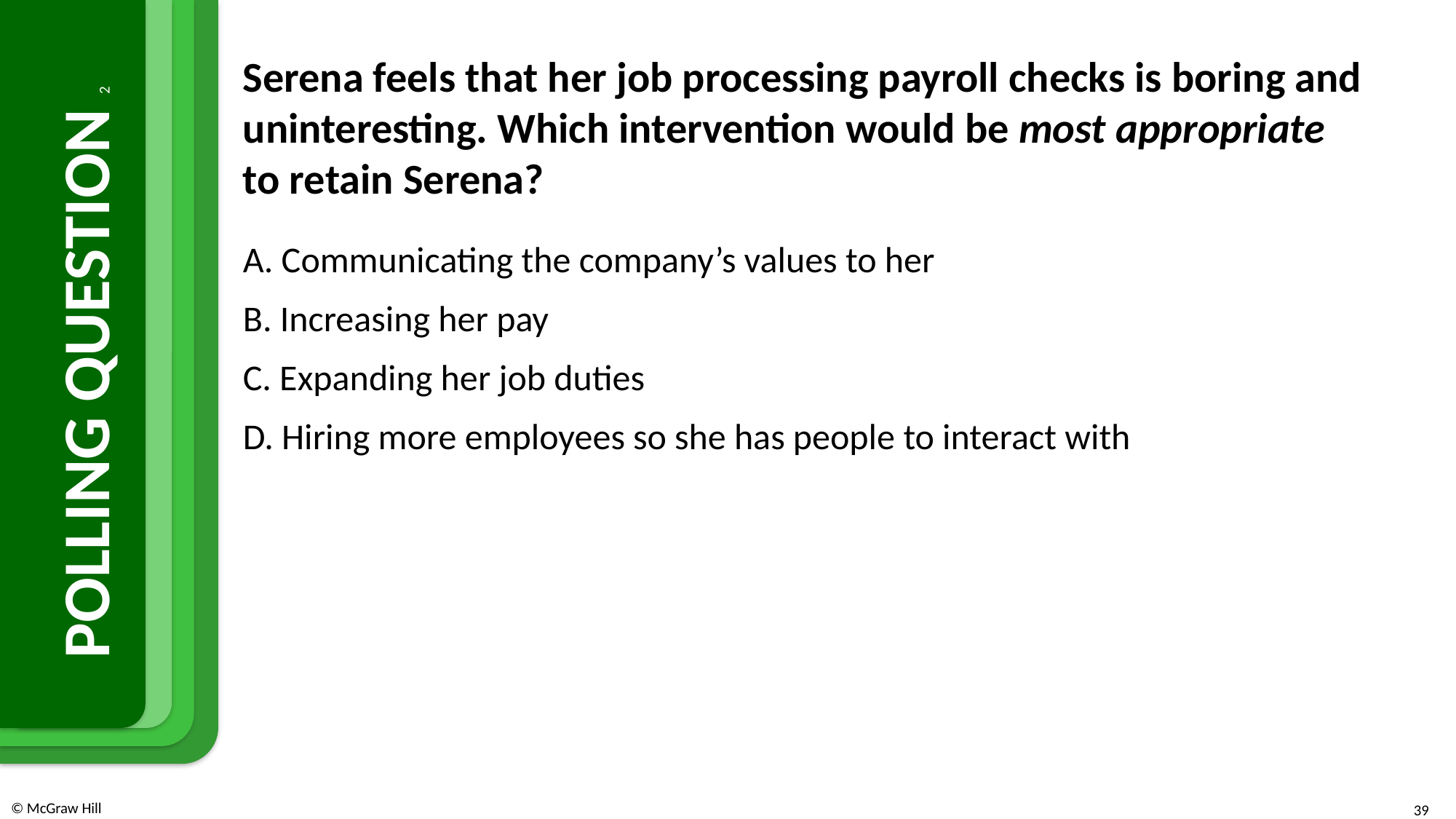

Serena feels that her job processing payroll checks is boring and uninteresting. Which intervention would be most appropriate to retain Serena?
A. Communicating the company’s values to her
B. Increasing her pay
C. Expanding her job duties
D. Hiring more employees so she has people to interact with
# POLLING QUESTION 2